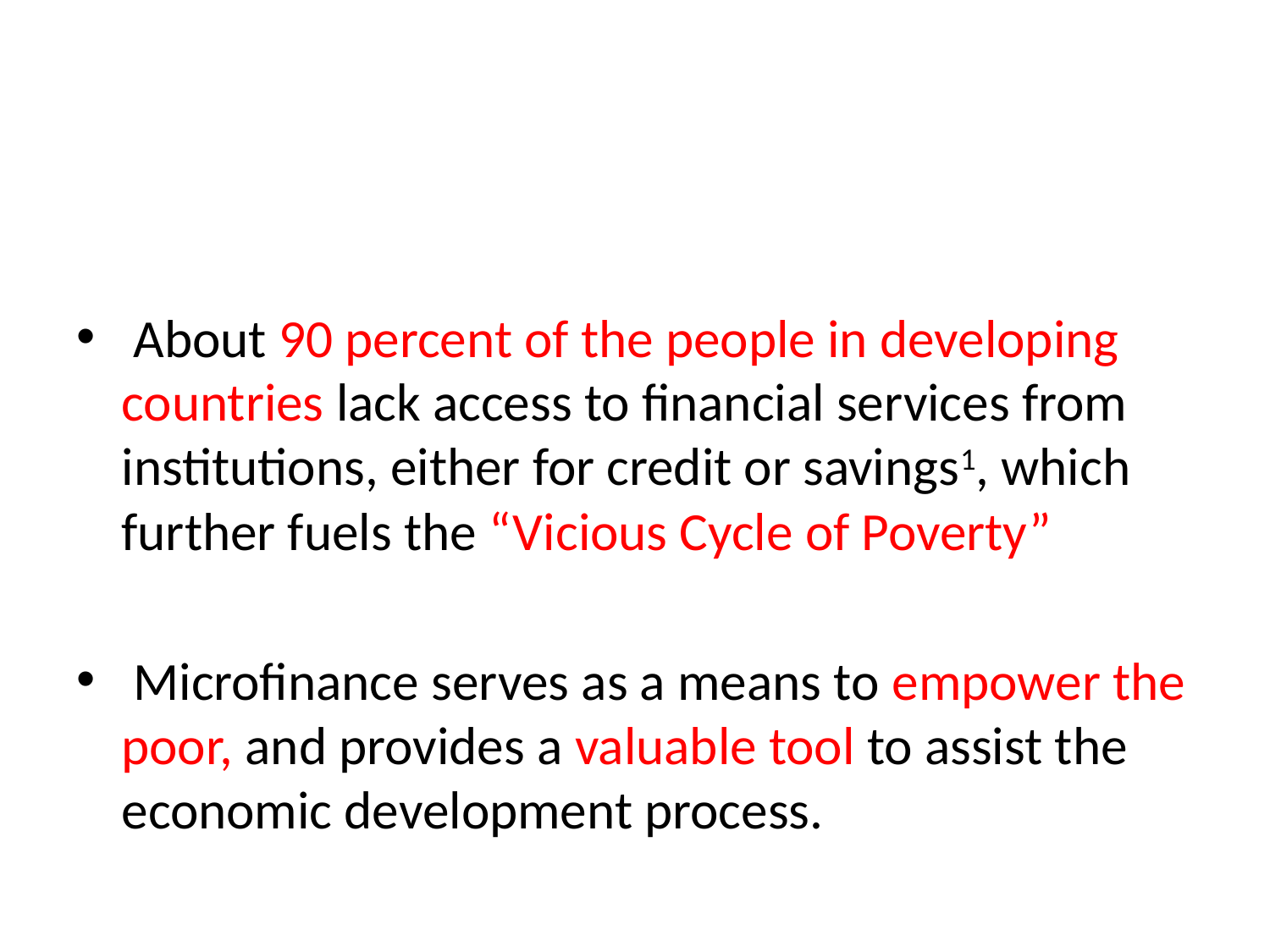

#

 About 90 percent of the people in developing countries lack access to financial services from institutions, either for credit or savings1, which further fuels the “Vicious Cycle of Poverty”

 Microfinance serves as a means to empower the poor, and provides a valuable tool to assist the economic development process.